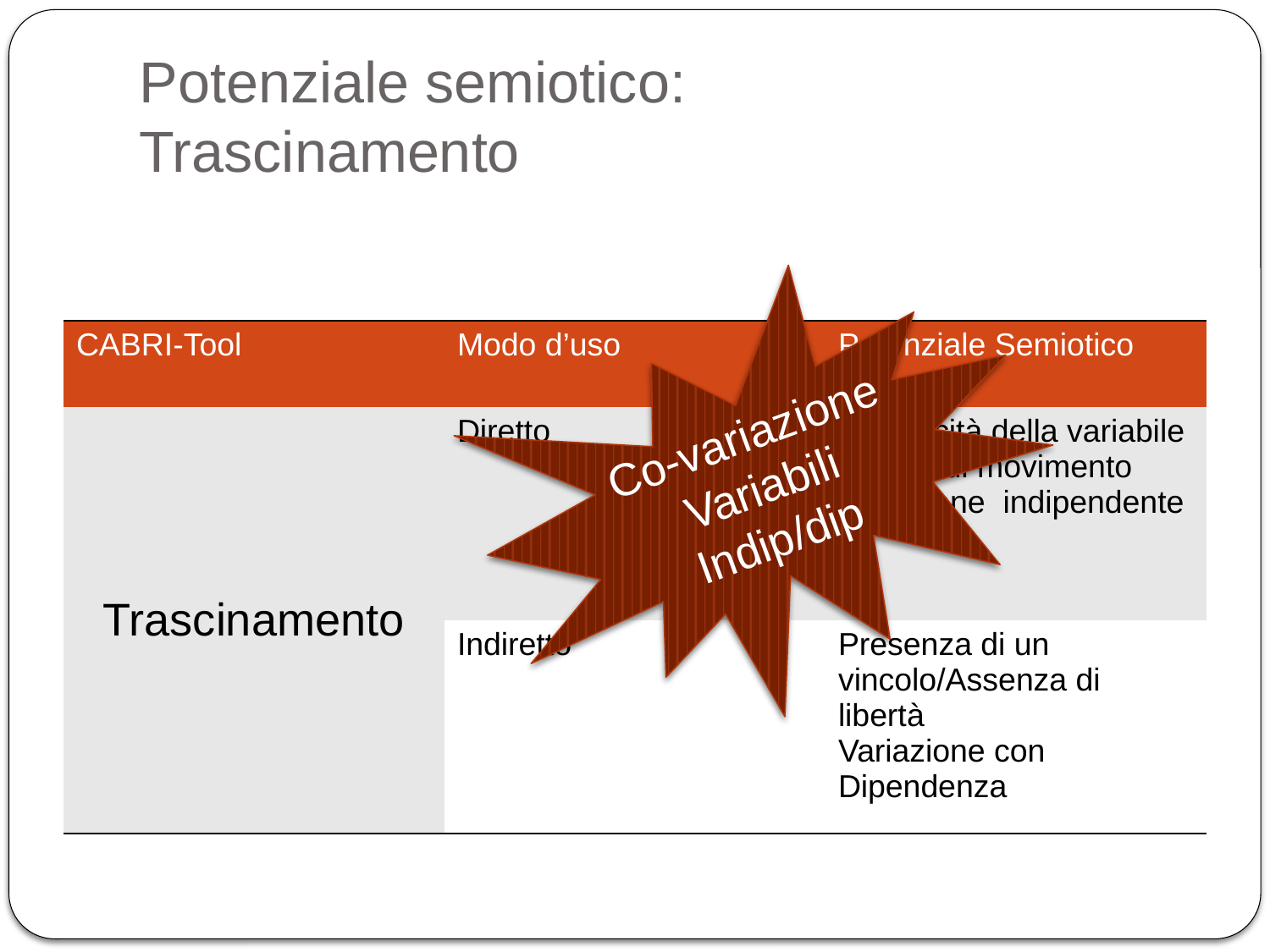

# Potenziale semiotico: Trascinamento
Co-variazione
Variabili
Indip/dip
| CABRI-Tool | Modo d’uso | Potenziale Semiotico |
| --- | --- | --- |
| Trascinamento | Diretto | Genericità della variabile Libertà di movimento Variazione indipendente |
|  | Indiretto | Presenza di un vincolo/Assenza di libertà Variazione con Dipendenza |